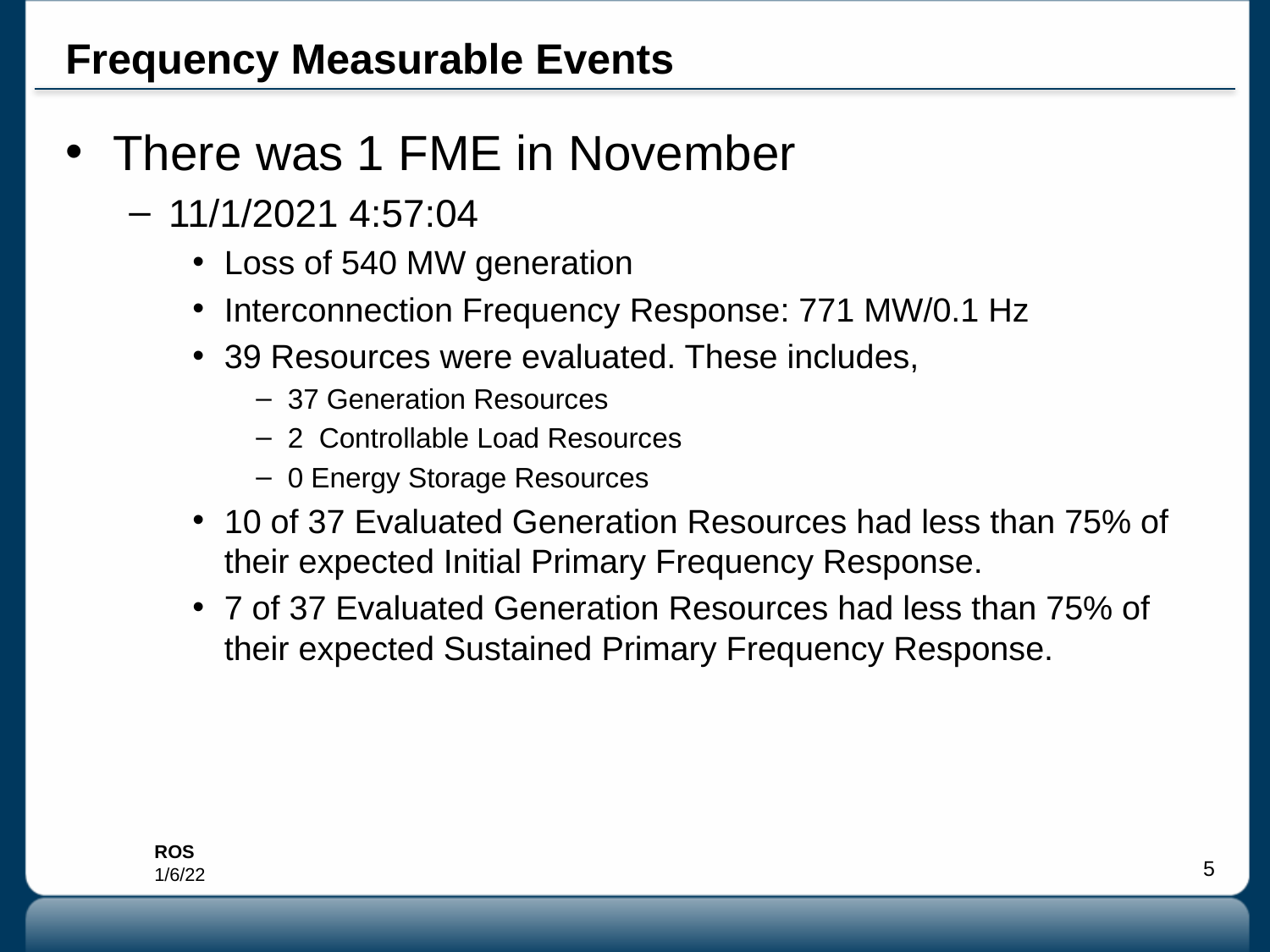

# Frequency Measurable Events
There was 1 FME in November
11/1/2021 4:57:04
Loss of 540 MW generation
Interconnection Frequency Response: 771 MW/0.1 Hz
39 Resources were evaluated. These includes,
37 Generation Resources
2  Controllable Load Resources
0 Energy Storage Resources
10 of 37 Evaluated Generation Resources had less than 75% of their expected Initial Primary Frequency Response.
7 of 37 Evaluated Generation Resources had less than 75% of their expected Sustained Primary Frequency Response.